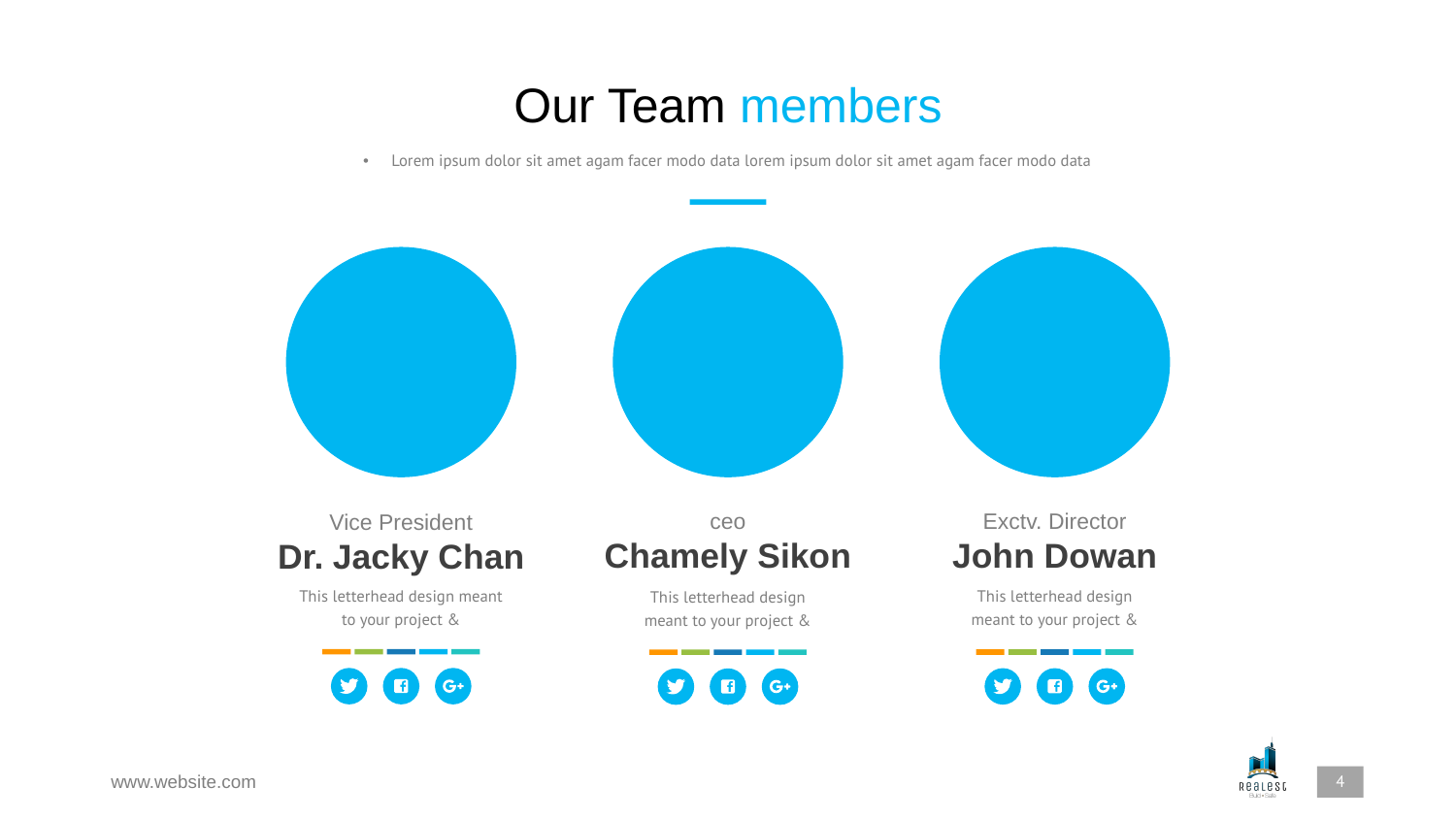

# Our Team members
Lorem ipsum dolor sit amet agam facer modo data lorem ipsum dolor sit amet agam facer modo data

ceo
Chamely Sikon
Exctv. Director
John Dowan
Vice President
Dr. Jacky Chan
This letterhead design meant to your project &
This letterhead design meant to your project &
This letterhead design meant to your project &

www.website.com
4